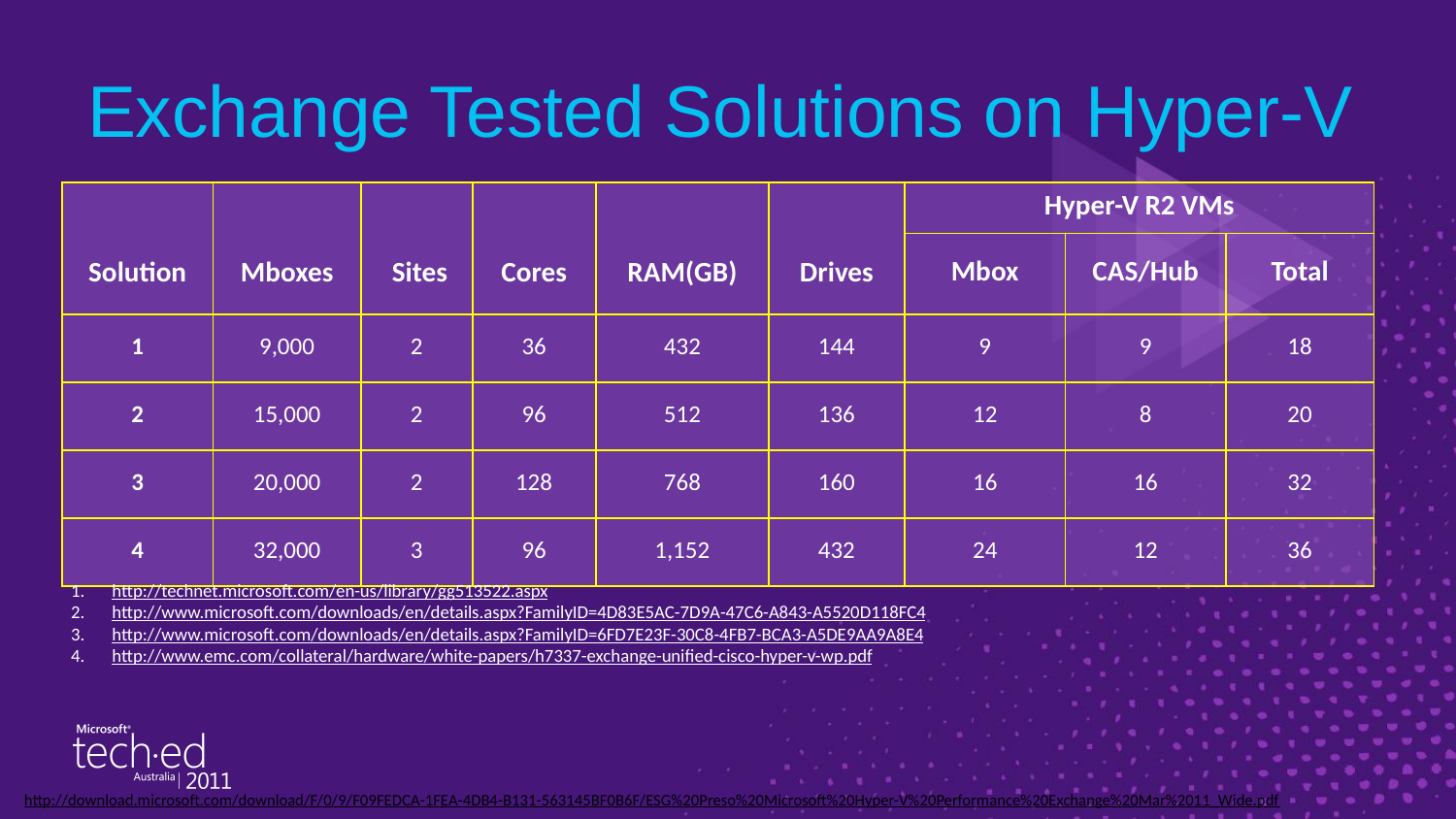

# Exchange Tested Solutions on Hyper-V
| Solution | Mboxes | Sites | Cores | RAM(GB) | Drives | Hyper-V R2 VMs |  |  |
| --- | --- | --- | --- | --- | --- | --- | --- | --- |
|  |  |  |  |  |  | Mbox | CAS/Hub | Total |
| 1 | 9,000 | 2 | 36 | 432 | 144 | 9 | 9 | 18 |
| 2 | 15,000 | 2 | 96 | 512 | 136 | 12 | 8 | 20 |
| 3 | 20,000 | 2 | 128 | 768 | 160 | 16 | 16 | 32 |
| 4 | 32,000 | 3 | 96 | 1,152 | 432 | 24 | 12 | 36 |

http://technet.microsoft.com/en-us/library/gg513522.aspx
http://www.microsoft.com/downloads/en/details.aspx?FamilyID=4D83E5AC-7D9A-47C6-A843-A5520D118FC4
http://www.microsoft.com/downloads/en/details.aspx?FamilyID=6FD7E23F-30C8-4FB7-BCA3-A5DE9AA9A8E4
http://www.emc.com/collateral/hardware/white-papers/h7337-exchange-unified-cisco-hyper-v-wp.pdf
http://download.microsoft.com/download/F/0/9/F09FEDCA-1FEA-4DB4-B131-563145BF0B6F/ESG%20Preso%20Microsoft%20Hyper-V%20Performance%20Exchange%20Mar%2011_Wide.pdf